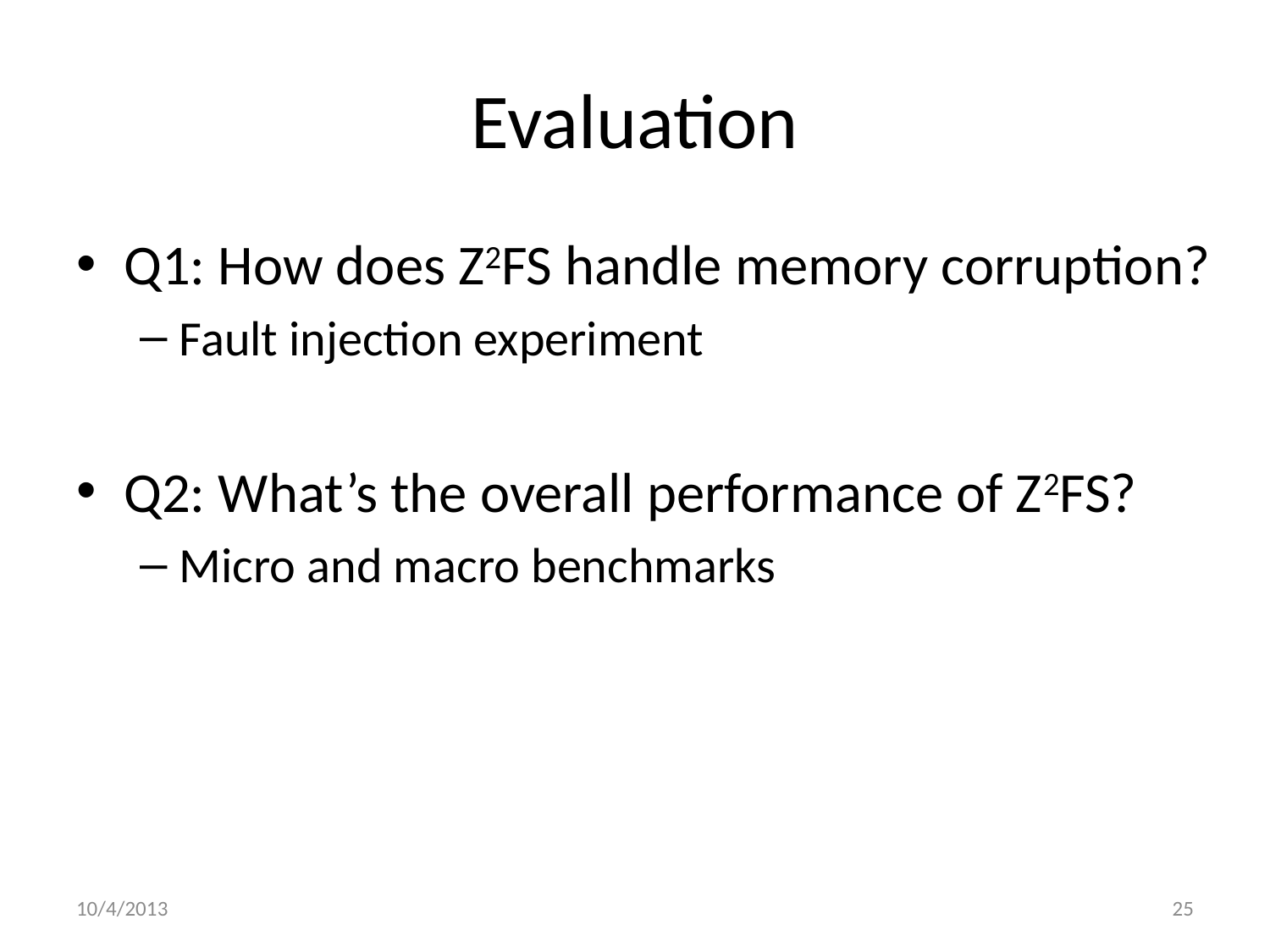

# Evaluation
Q1: How does Z2FS handle memory corruption?
Fault injection experiment

Q2: What’s the overall performance of Z2FS?
Micro and macro benchmarks
10/4/2013
25